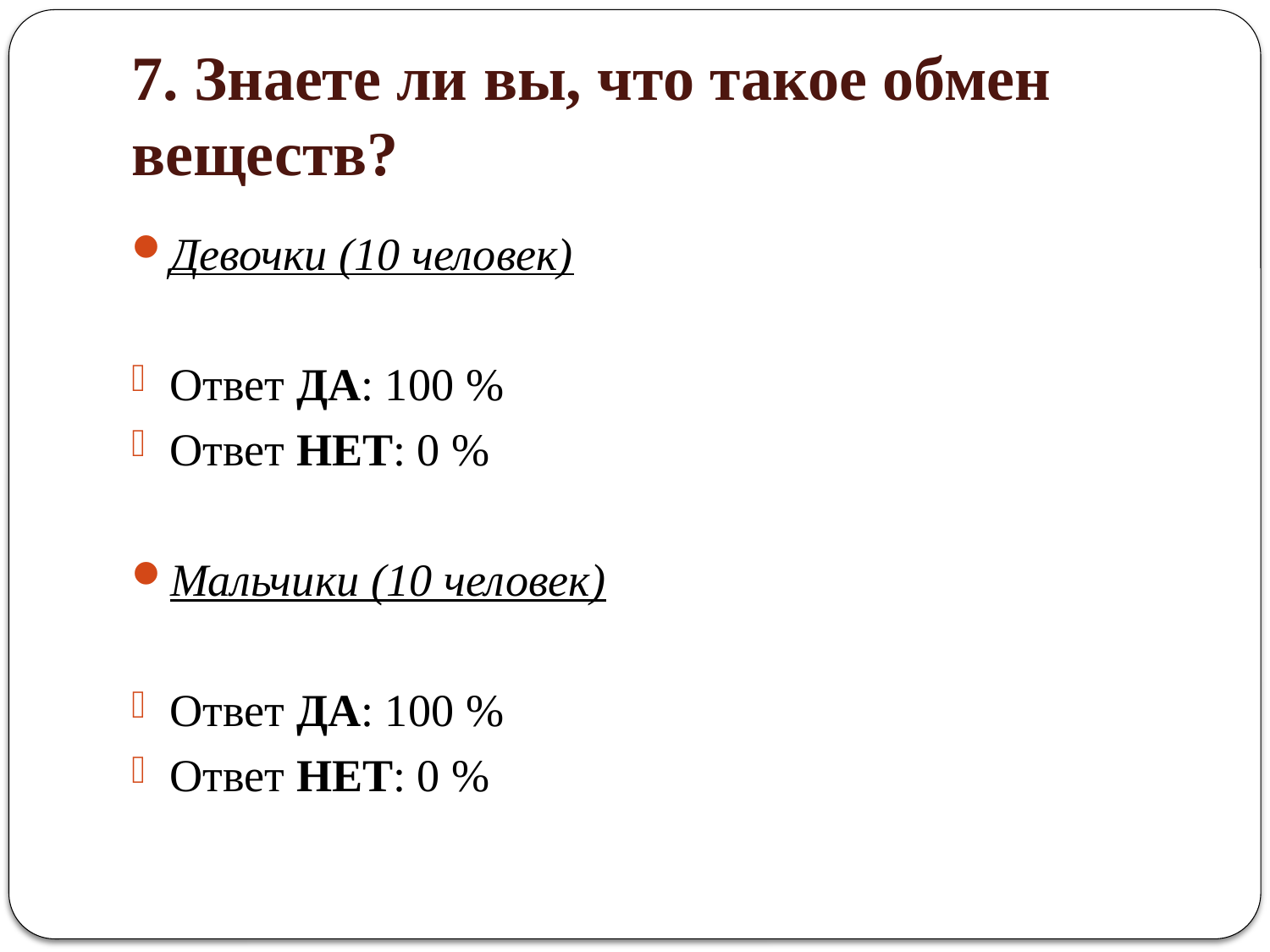

# 7. Знаете ли вы, что такое обмен веществ?
Девочки (10 человек)

Ответ ДА: 100 %
Ответ НЕТ: 0 %

Мальчики (10 человек)

Ответ ДА: 100 %
Ответ НЕТ: 0 %